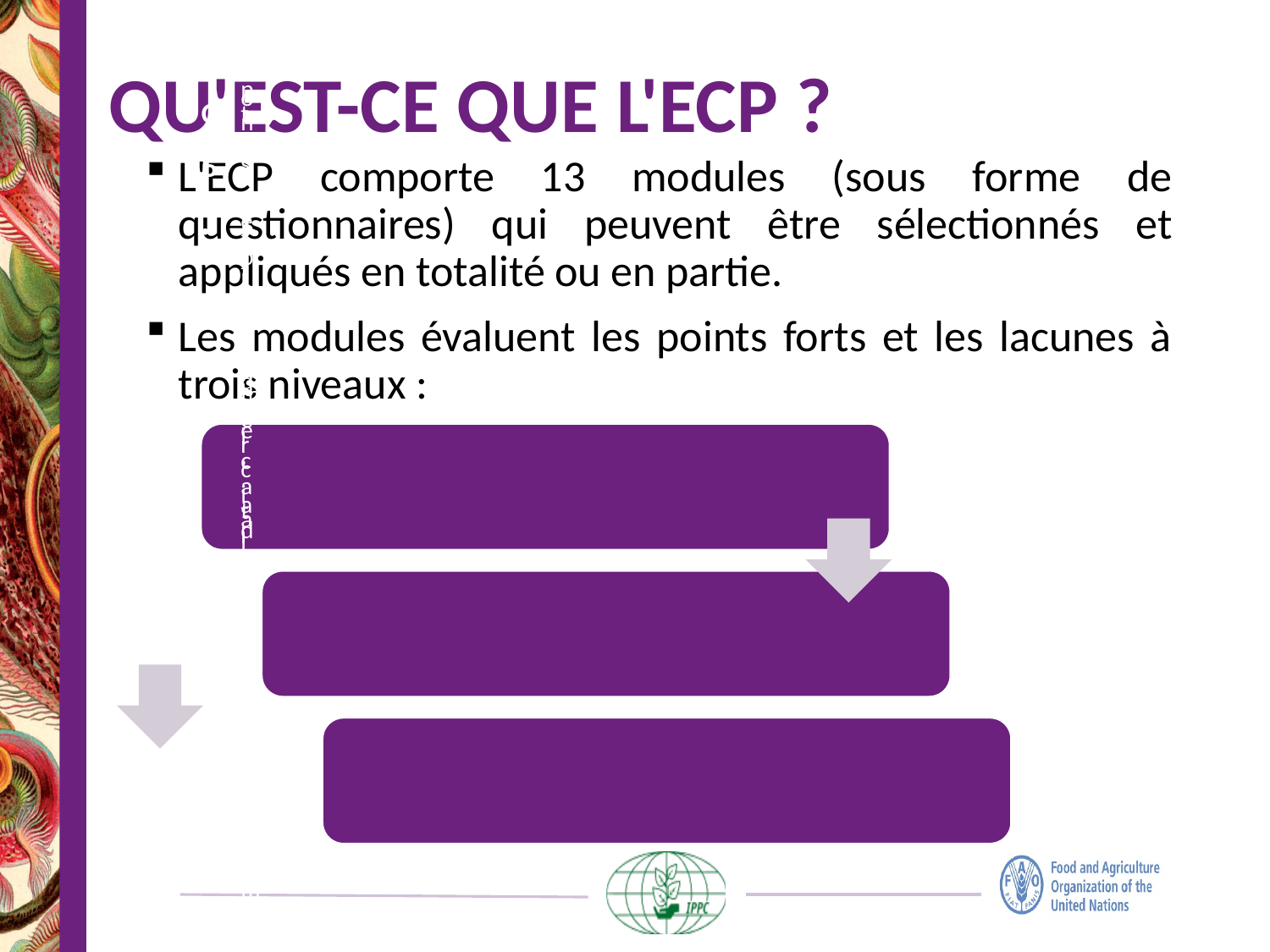

# QU'EST-CE QUE L'ECP ?
L'ECP comporte 13 modules (sous forme de questionnaires) qui peuvent être sélectionnés et appliqués en totalité ou en partie.
Les modules évaluent les points forts et les lacunes à trois niveaux :